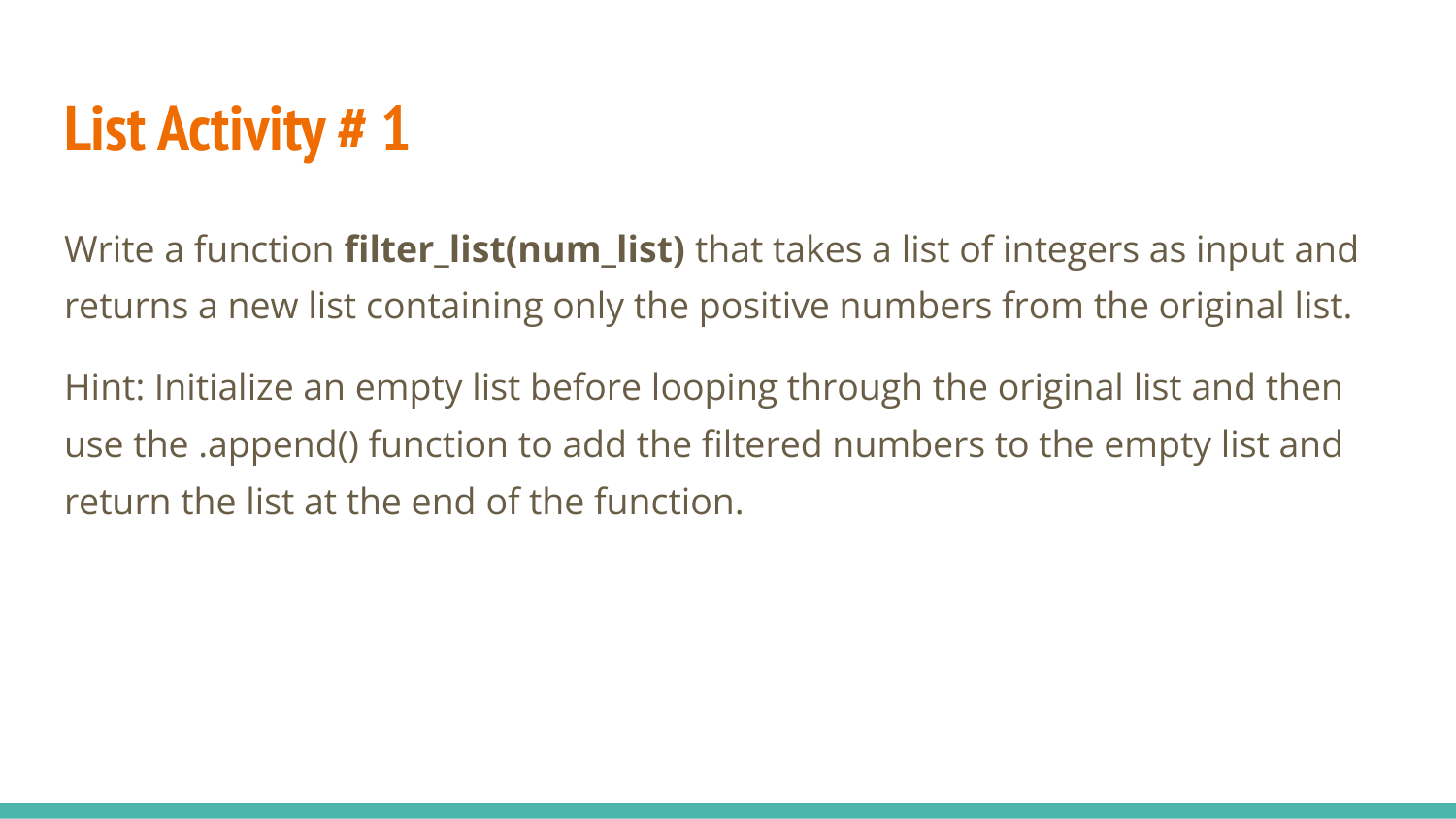

# List Activity # 1

Write a function filter_list(num_list) that takes a list of integers as input and returns a new list containing only the positive numbers from the original list.
Hint: Initialize an empty list before looping through the original list and then use the .append() function to add the filtered numbers to the empty list and return the list at the end of the function.